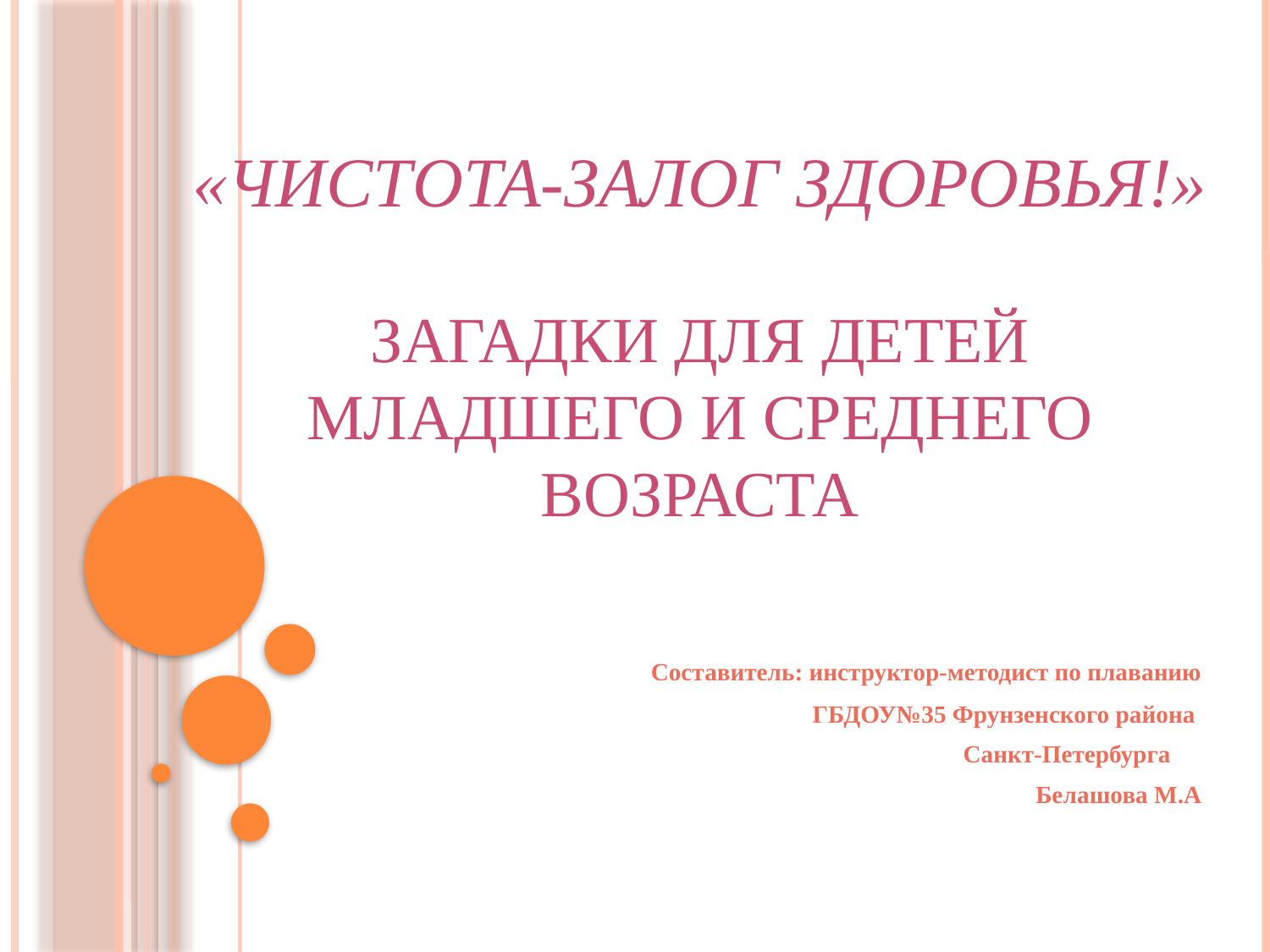

# «Чистота-залог здоровья!» Загадки для детей младшего и среднего возраста

	Составитель: инструктор-методист по плаванию
 ГБДОУ№35 Фрунзенского района
 Санкт-Петербурга
Белашова М.А